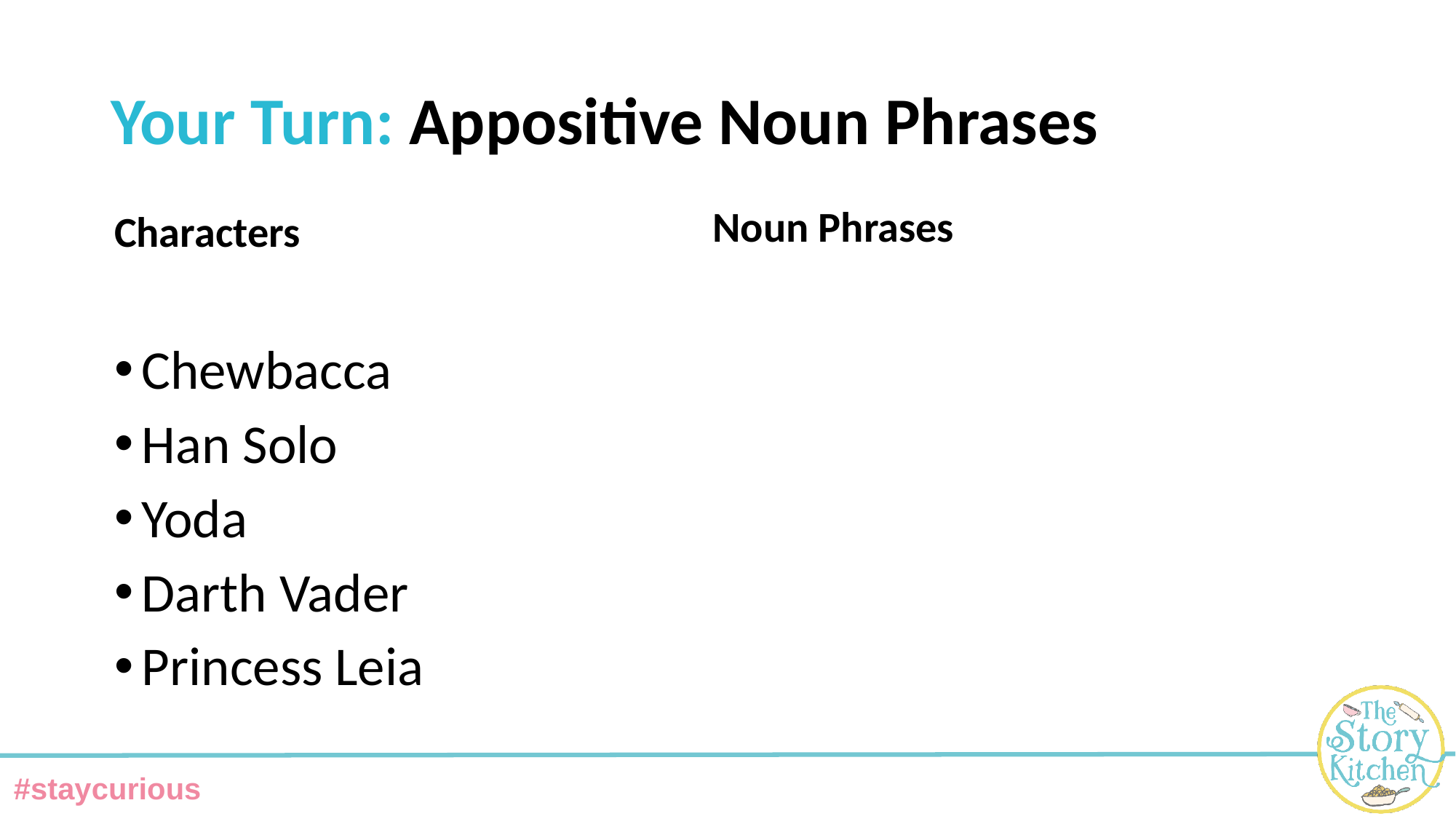

# Your Turn: Appositive Noun Phrases
Noun Phrases
Characters

Chewbacca
Han Solo
Yoda
Darth Vader
Princess Leia